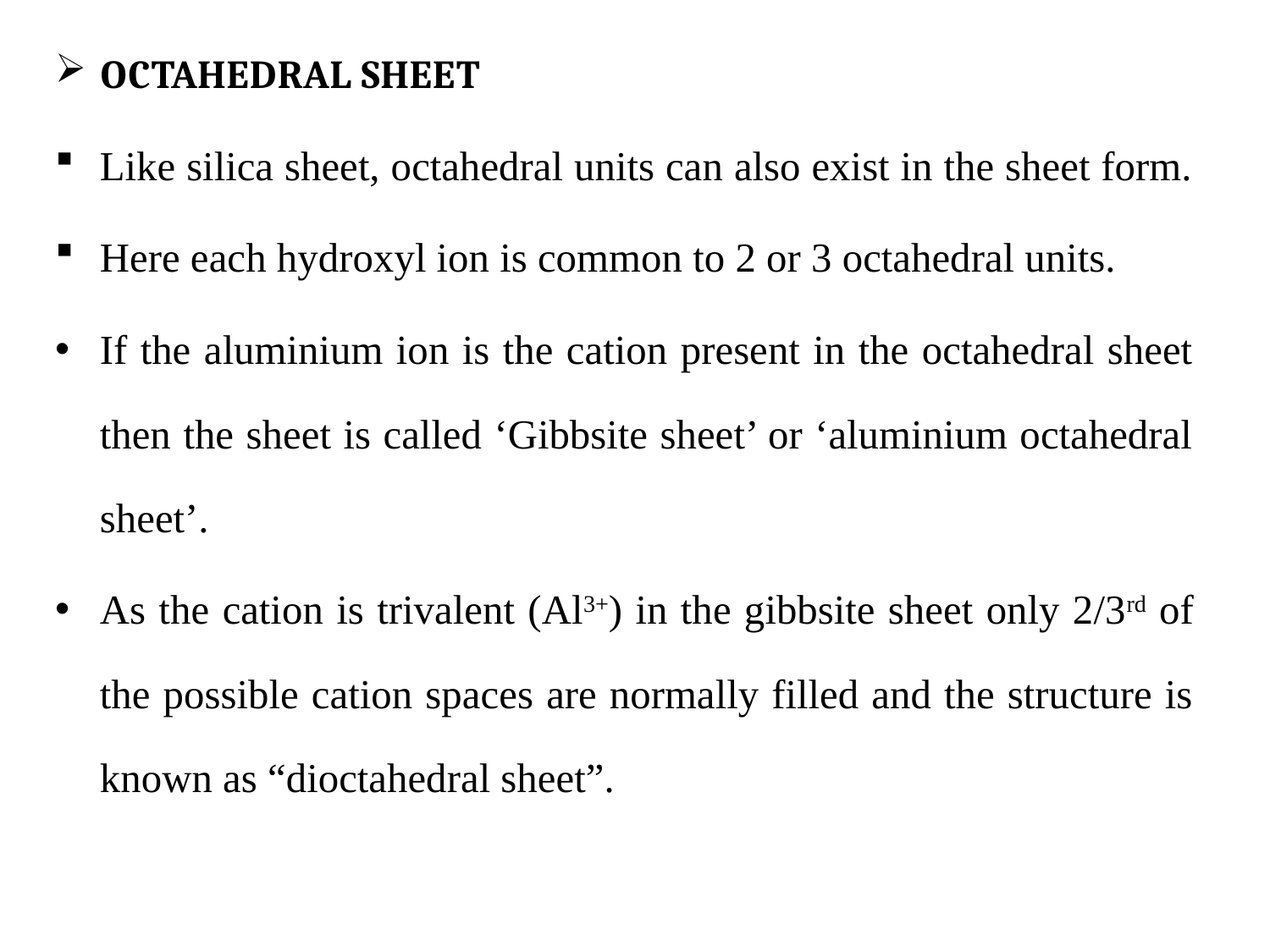

OCTAHEDRAL SHEET
Like silica sheet, octahedral units can also exist in the sheet form.
Here each hydroxyl ion is common to 2 or 3 octahedral units.
If the aluminium ion is the cation present in the octahedral sheet then the sheet is called ‘Gibbsite sheet’ or ‘aluminium octahedral sheet’.
As the cation is trivalent (Al3+) in the gibbsite sheet only 2/3rd of the possible cation spaces are normally filled and the structure is known as “dioctahedral sheet”.